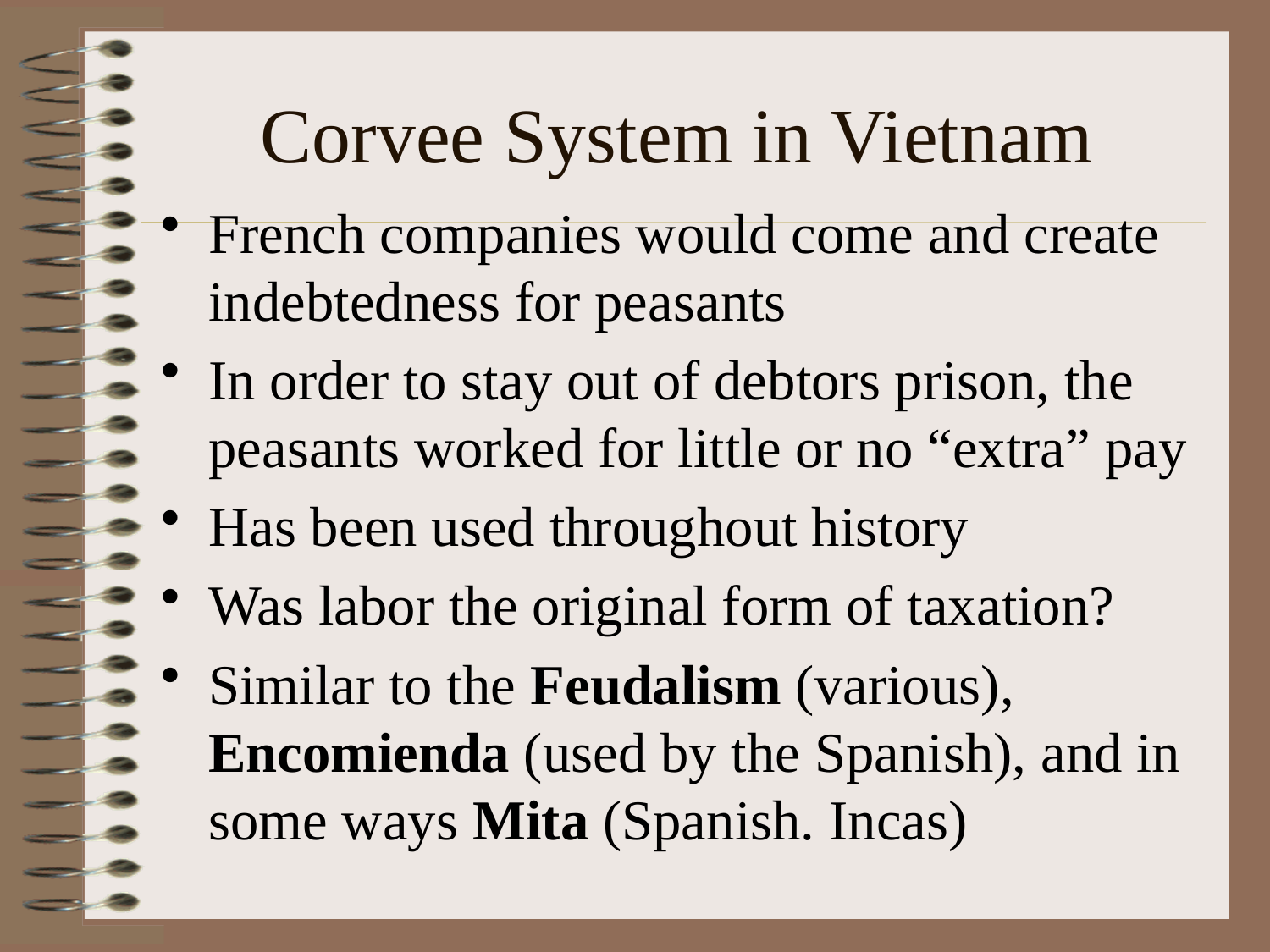

# Corvee System in Vietnam
French companies would come and create indebtedness for peasants
In order to stay out of debtors prison, the peasants worked for little or no “extra” pay
Has been used throughout history
Was labor the original form of taxation?
Similar to the Feudalism (various), Encomienda (used by the Spanish), and in some ways Mita (Spanish. Incas)